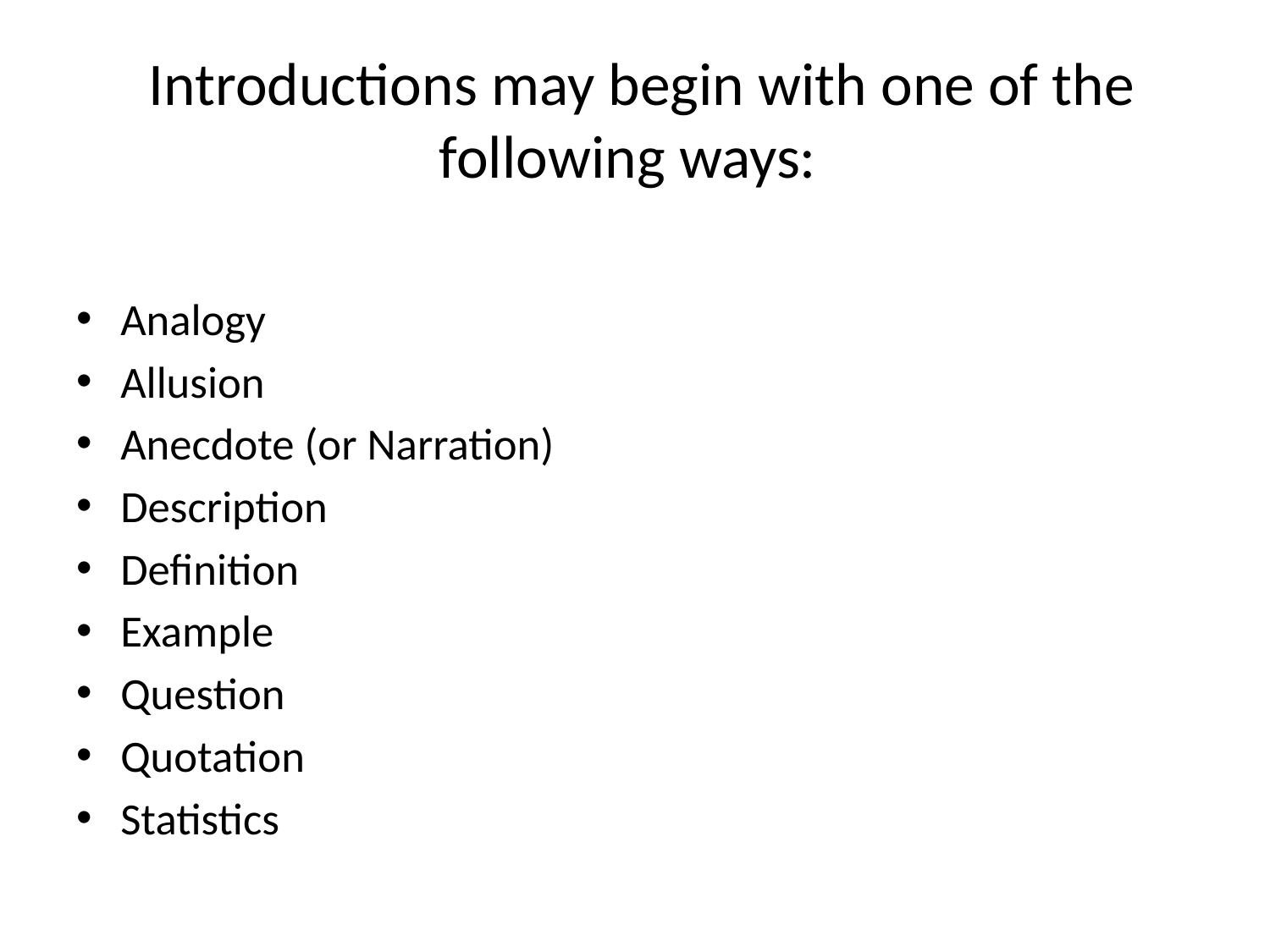

# Introductions may begin with one of the following ways:

Analogy
Allusion
Anecdote (or Narration)
Description
Definition
Example
Question
Quotation
Statistics